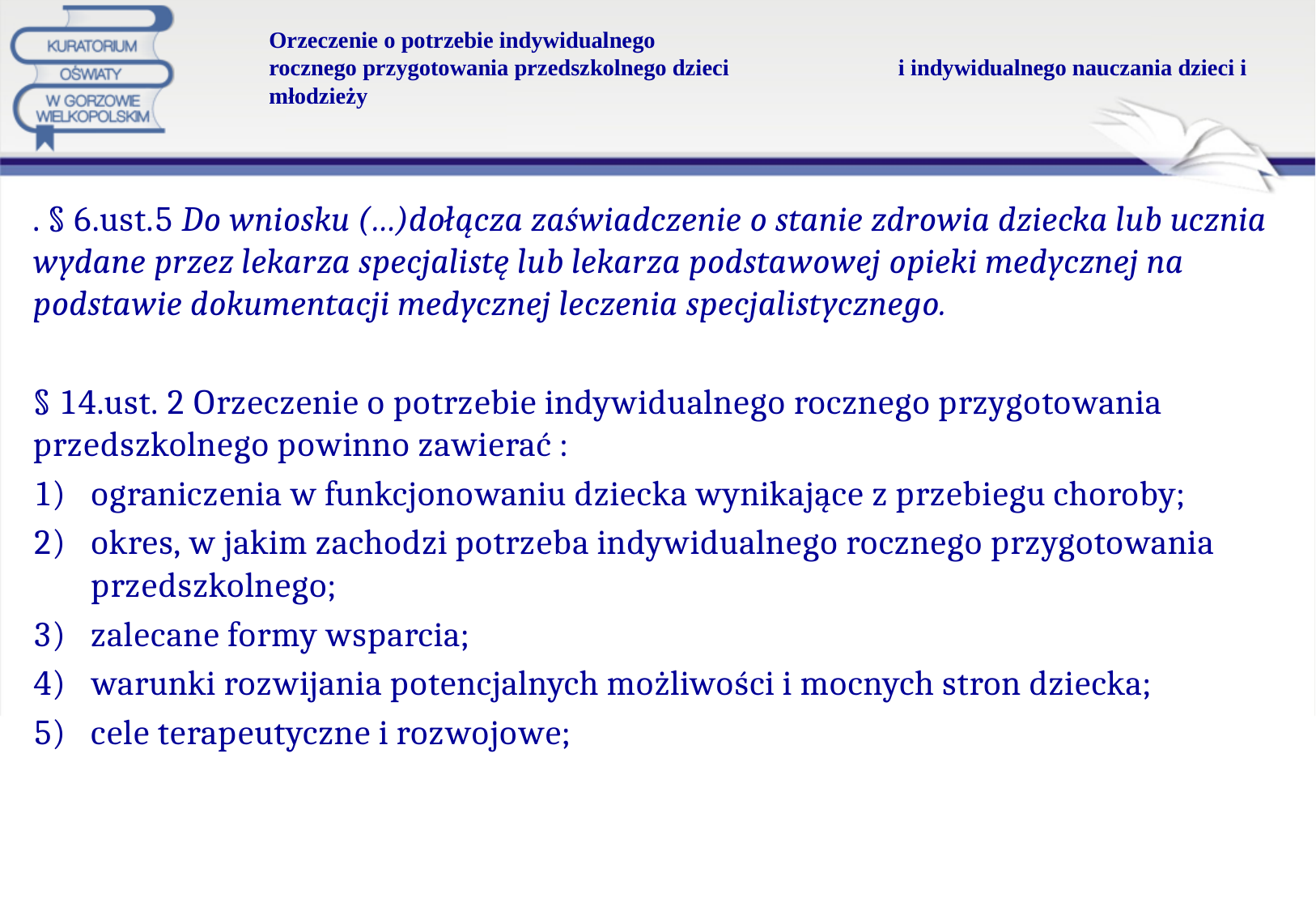

# Orzeczenie o potrzebie indywidualnego rocznego przygotowania przedszkolnego dzieci                             i indywidualnego nauczania dzieci i młodzieży
. § 6.ust.5 Do wniosku (…)dołącza zaświadczenie o stanie zdrowia dziecka lub ucznia wydane przez lekarza specjalistę lub lekarza podstawowej opieki medycznej na podstawie dokumentacji medycznej leczenia specjalistycznego.

§ 14.ust. 2 Orzeczenie o potrzebie indywidualnego rocznego przygotowania przedszkolnego powinno zawierać :
ograniczenia w funkcjonowaniu dziecka wynikające z przebiegu choroby;
okres, w jakim zachodzi potrzeba indywidualnego rocznego przygotowania przedszkolnego;
zalecane formy wsparcia;
warunki rozwijania potencjalnych możliwości i mocnych stron dziecka;
cele terapeutyczne i rozwojowe;